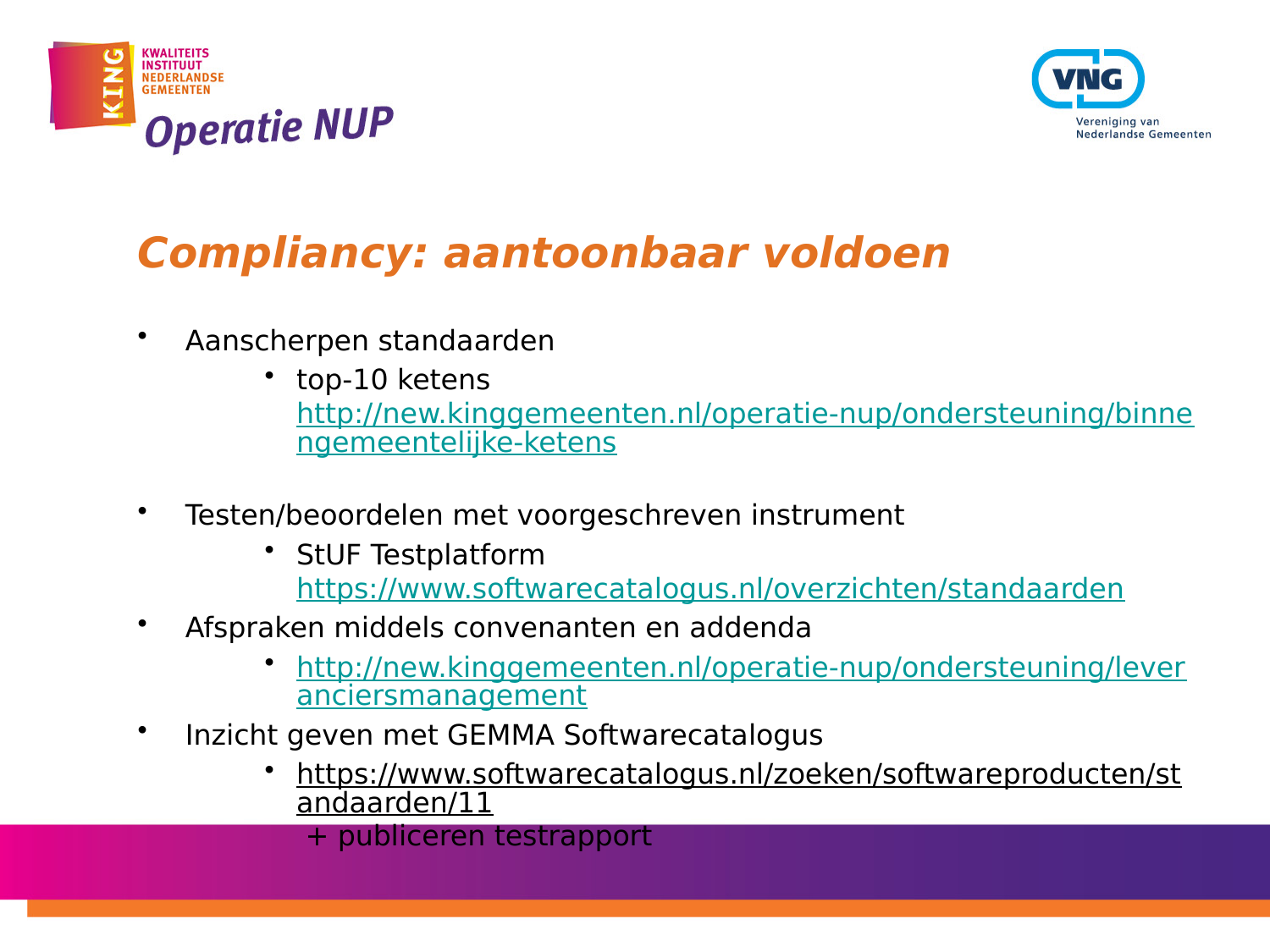

# Compliancy: aantoonbaar voldoen
Aanscherpen standaarden
top-10 ketens http://new.kinggemeenten.nl/operatie-nup/ondersteuning/binnengemeentelijke-ketens
Testen/beoordelen met voorgeschreven instrument
StUF Testplatform https://www.softwarecatalogus.nl/overzichten/standaarden
Afspraken middels convenanten en addenda
http://new.kinggemeenten.nl/operatie-nup/ondersteuning/leveranciersmanagement
Inzicht geven met GEMMA Softwarecatalogus
https://www.softwarecatalogus.nl/zoeken/softwareproducten/standaarden/11 + publiceren testrapport